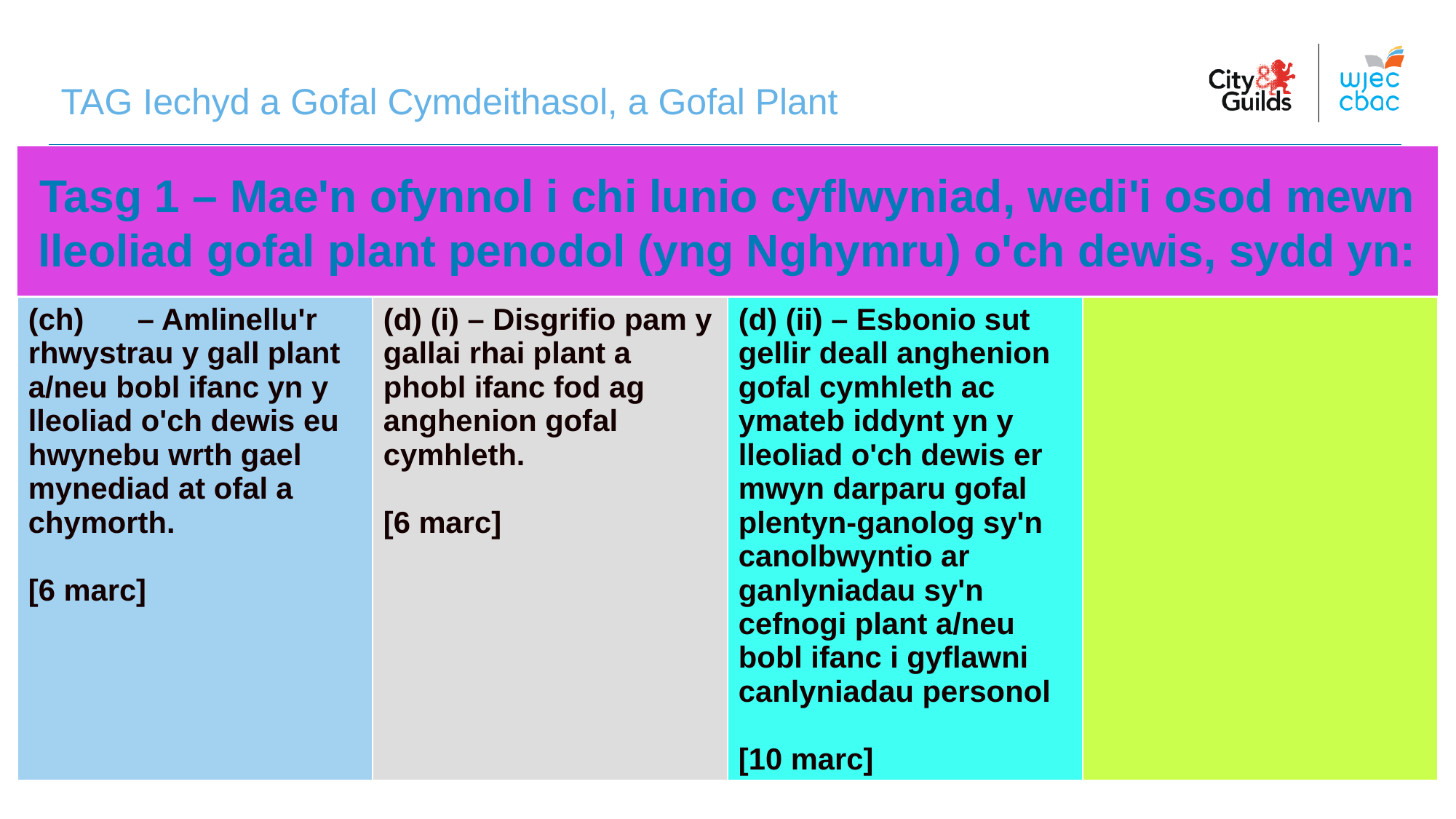

TAG Iechyd a Gofal Cymdeithasol, a Gofal Plant
Tasg 1 – Mae'n ofynnol i chi lunio cyflwyniad, wedi'i osod mewn lleoliad gofal plant penodol (yng Nghymru) o'ch dewis, sydd yn:
| (ch) – Amlinellu'r rhwystrau y gall plant a/neu bobl ifanc yn y lleoliad o'ch dewis eu hwynebu wrth gael mynediad at ofal a chymorth. [6 marc] | (d) (i) – Disgrifio pam y gallai rhai plant a phobl ifanc fod ag anghenion gofal cymhleth. [6 marc] | (d) (ii) – Esbonio sut gellir deall anghenion gofal cymhleth ac ymateb iddynt yn y lleoliad o'ch dewis er mwyn darparu gofal plentyn-ganolog sy'n canolbwyntio ar ganlyniadau sy'n cefnogi plant a/neu bobl ifanc i gyflawni canlyniadau personol [10 marc] |  |
| --- | --- | --- | --- |